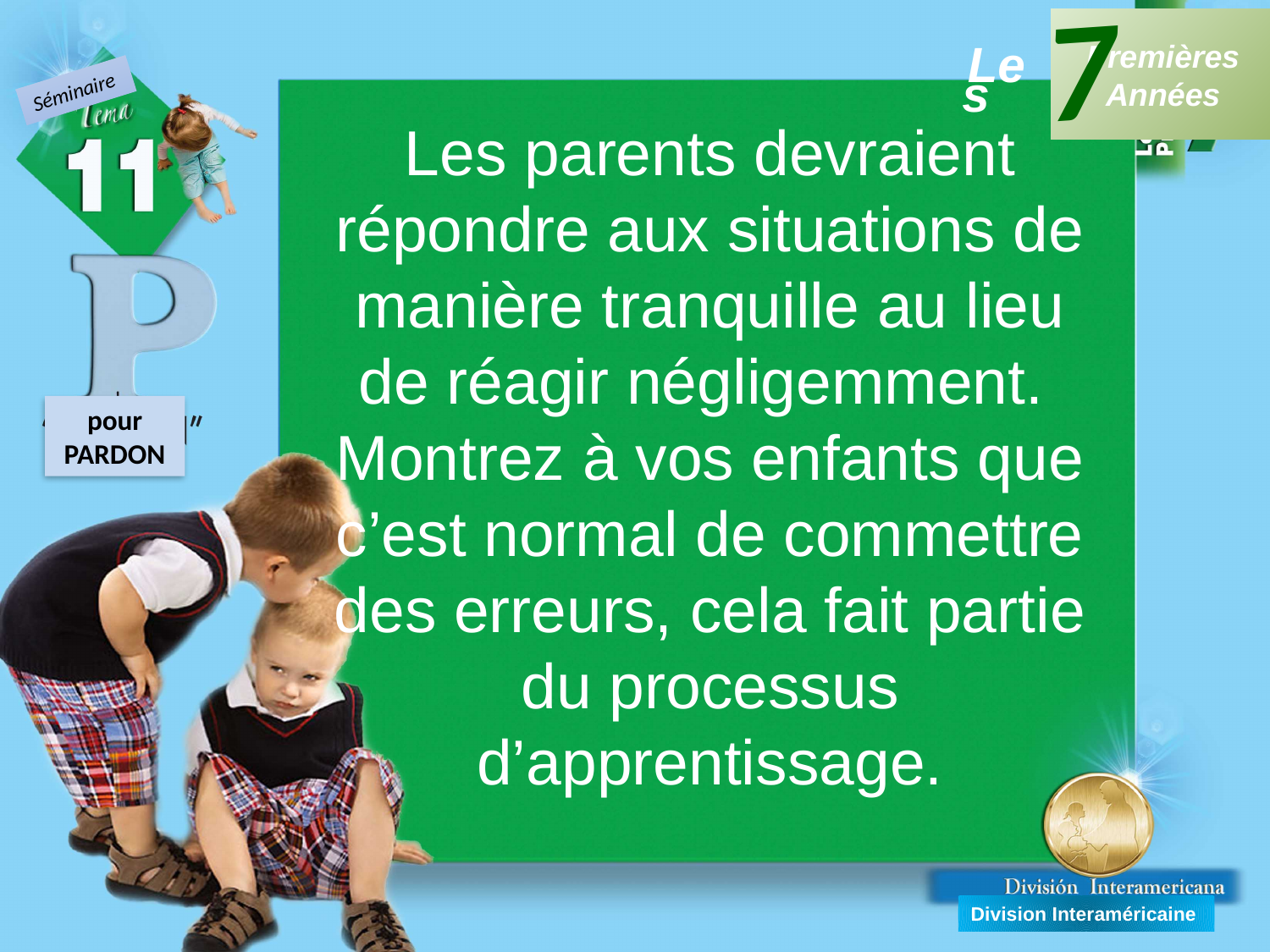

7
Premières
Années
Les
Séminaire
Les parents devraient répondre aux situations de manière tranquille au lieu de réagir négligemment.  Montrez à vos enfants que c’est normal de commettre des erreurs, cela fait partie du processus d’apprentissage.
pour PARDON
Division Interaméricaine